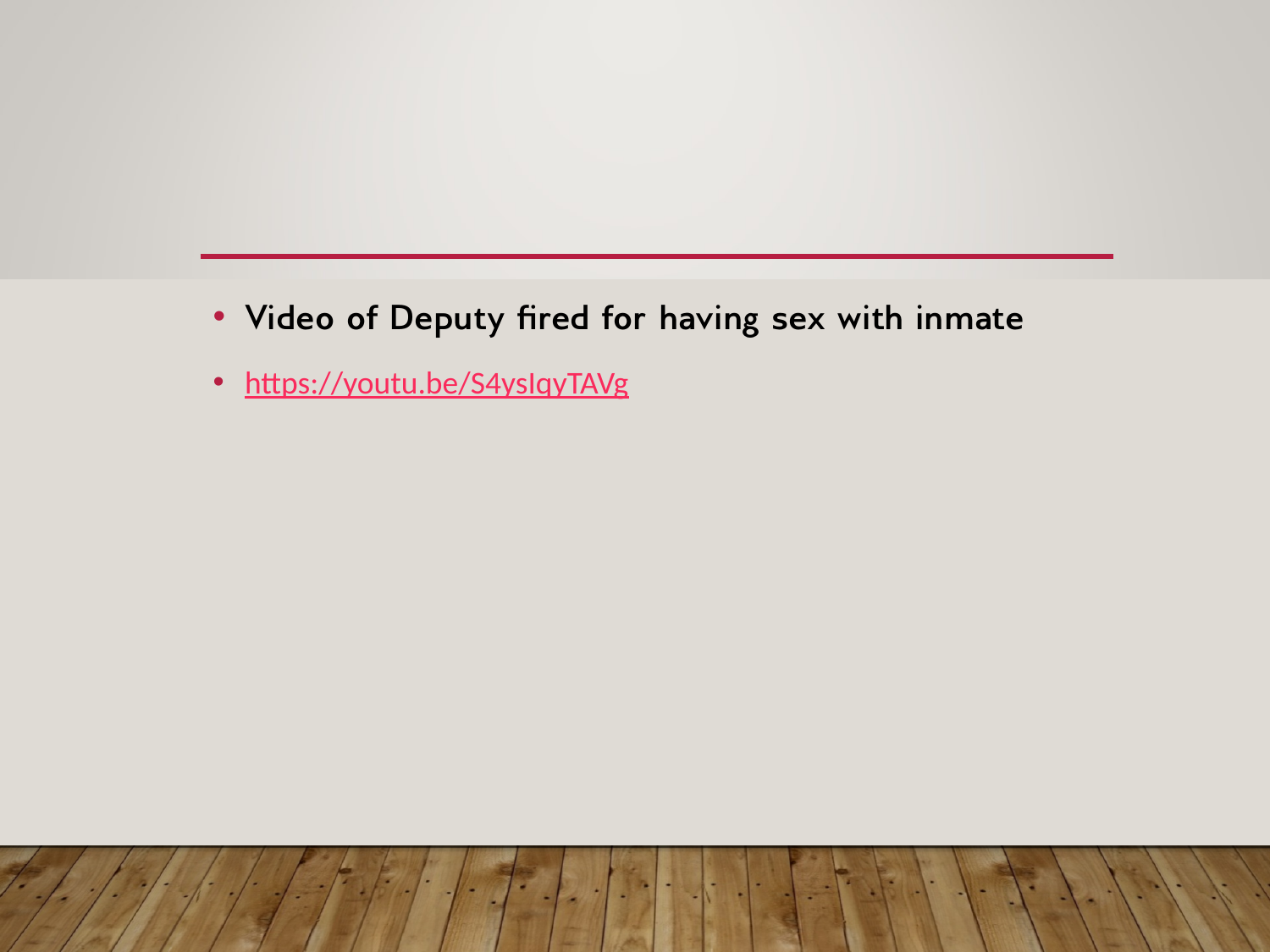

#
Video of Deputy fired for having sex with inmate
https://youtu.be/S4ysIqyTAVg